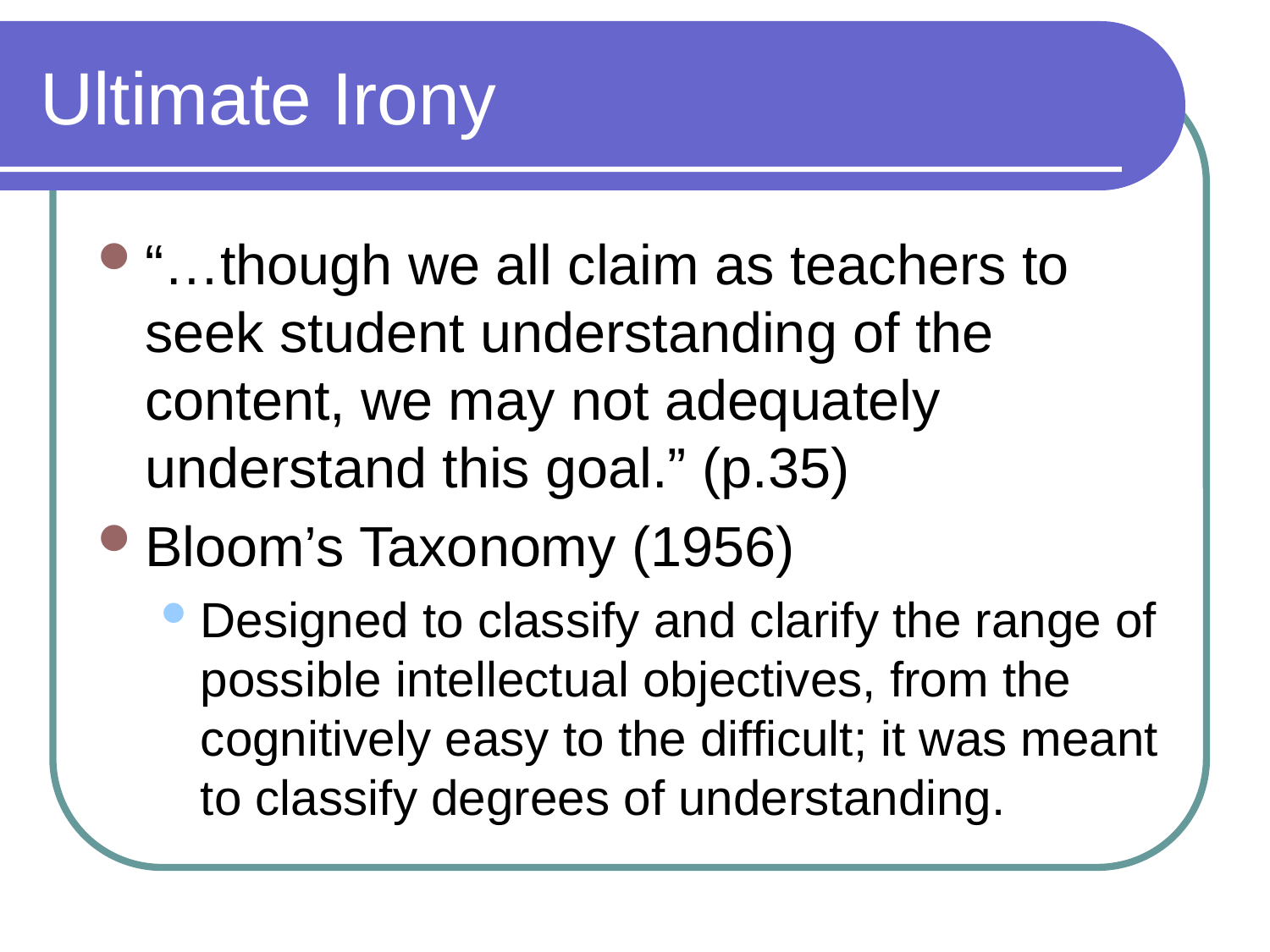

# Ultimate Irony
“…though we all claim as teachers to seek student understanding of the content, we may not adequately understand this goal.” (p.35)
Bloom’s Taxonomy (1956)
Designed to classify and clarify the range of possible intellectual objectives, from the cognitively easy to the difficult; it was meant to classify degrees of understanding.